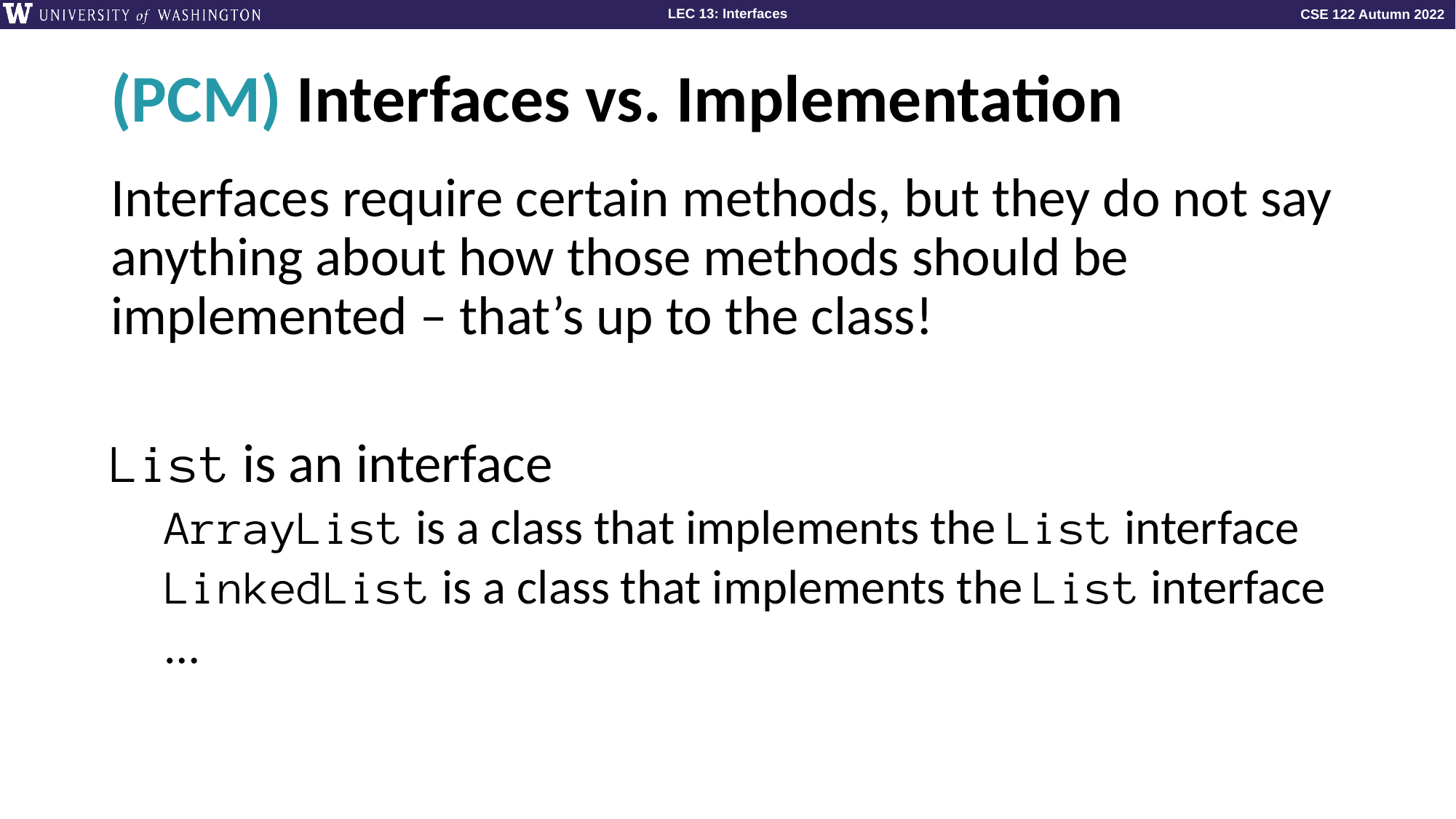

# (PCM) Interfaces vs. Implementation
Interfaces require certain methods, but they do not say anything about how those methods should be implemented – that’s up to the class!

List is an interface
ArrayList is a class that implements the List interface
LinkedList is a class that implements the List interface
…